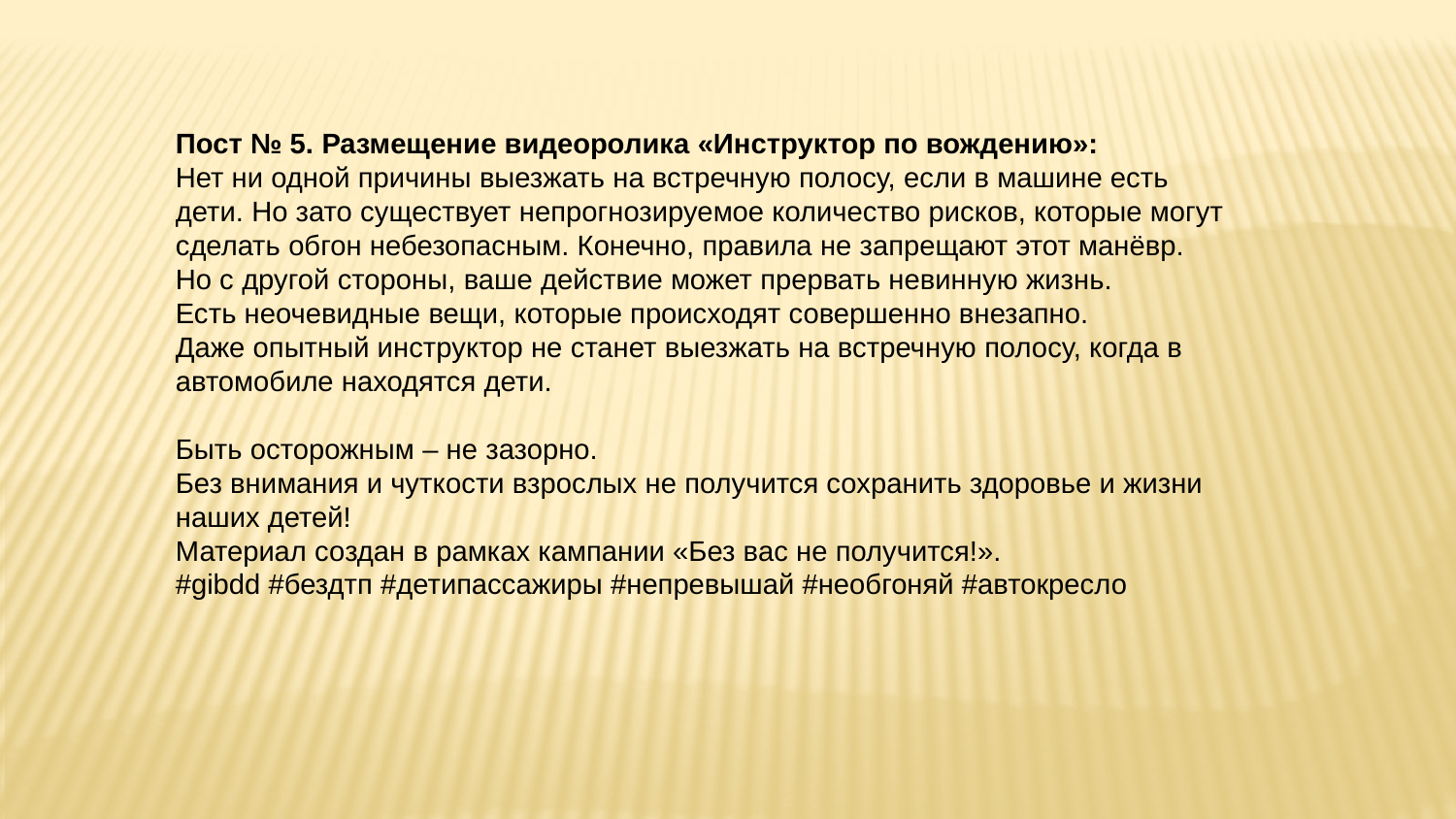

Пост № 5. Размещение видеоролика «Инструктор по вождению»:
Нет ни одной причины выезжать на встречную полосу, если в машине есть дети. Но зато существует непрогнозируемое количество рисков, которые могут сделать обгон небезопасным. Конечно, правила не запрещают этот манёвр.
Но с другой стороны, ваше действие может прервать невинную жизнь.
Есть неочевидные вещи, которые происходят совершенно внезапно.
Даже опытный инструктор не станет выезжать на встречную полосу, когда в автомобиле находятся дети.

Быть осторожным – не зазорно.
Без внимания и чуткости взрослых не получится сохранить здоровье и жизни наших детей!
Материал создан в рамках кампании «Без вас не получится!».
#gibdd #бездтп #детипассажиры #непревышай #необгоняй #автокресло